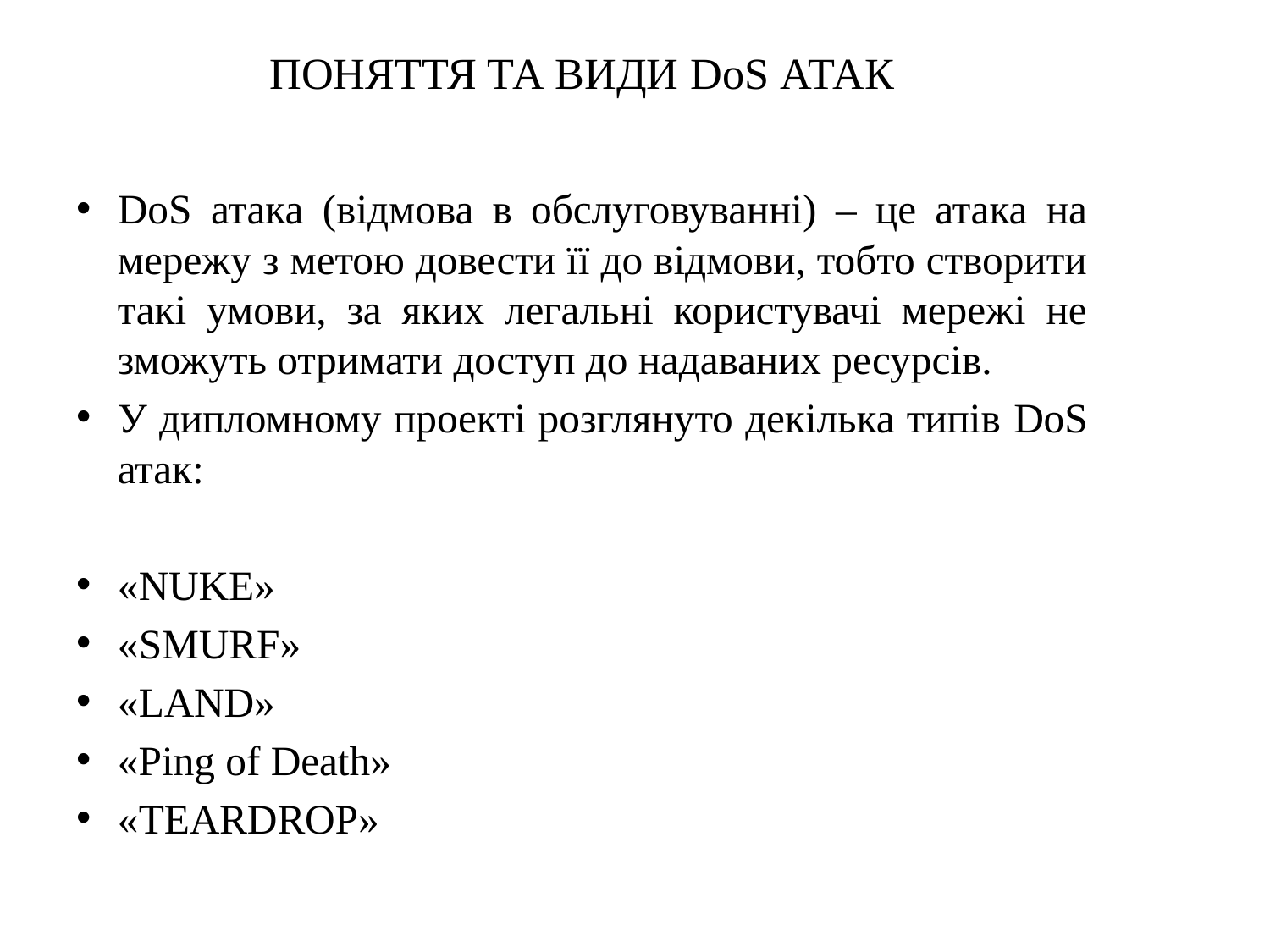

# ПОНЯТТЯ ТА ВИДИ DoS АТАК
DoS атака (відмова в обслуговуванні) – це атака на мережу з метою довести її до відмови, тобто створити такі умови, за яких легальні користувачі мережі не зможуть отримати доступ до надаваних ресурсів.
У дипломному проекті розглянуто декілька типів DoS атак:

«NUKE»
«SMURF»
«LAND»
«Ping of Death»
«TEARDROP»